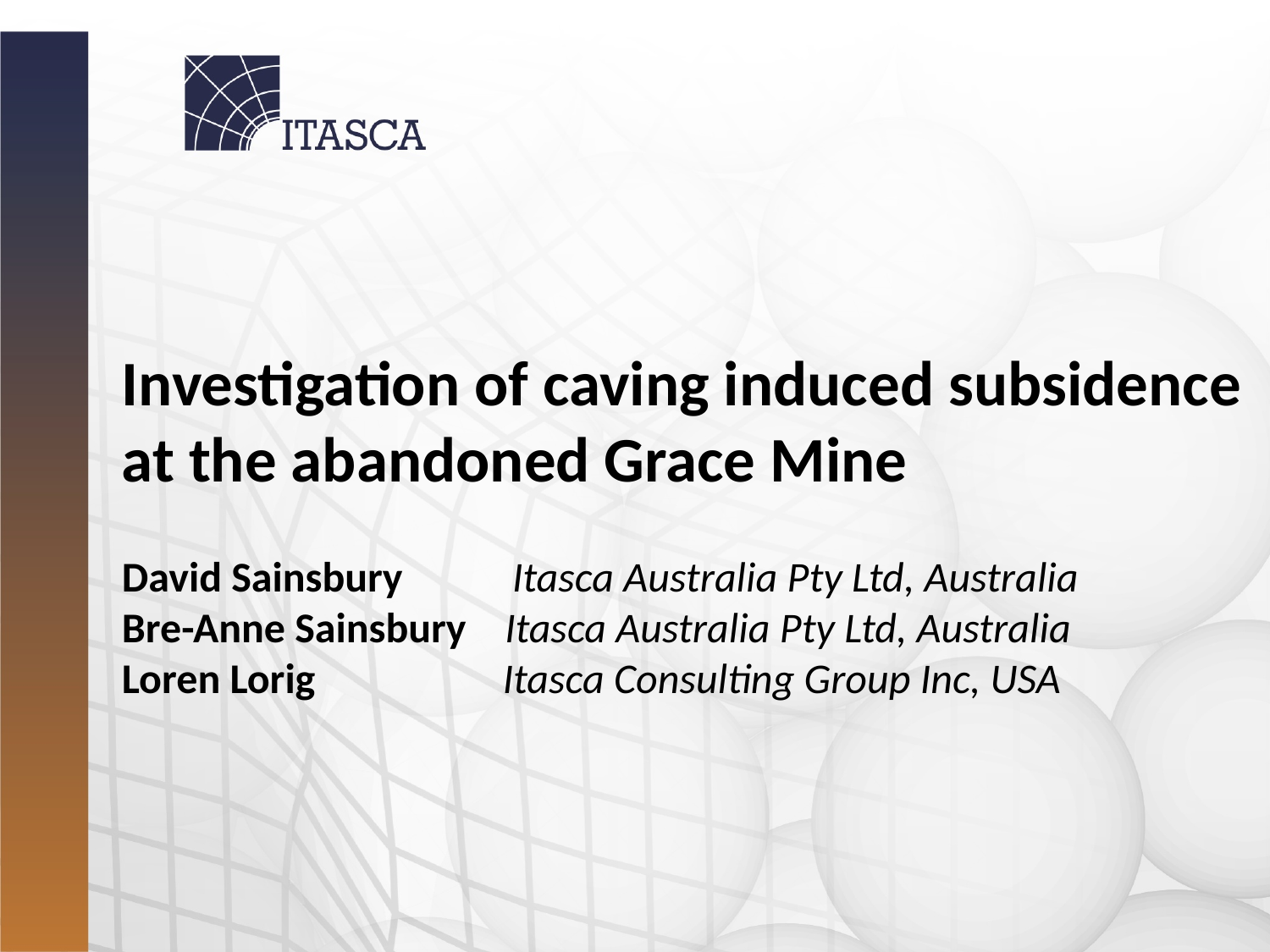

Investigation of caving induced subsidence at the abandoned Grace Mine

David Sainsbury  	 Itasca Australia Pty Ltd, Australia
Bre-Anne Sainsbury    Itasca Australia Pty Ltd, Australia
Loren Lorig     		Itasca Consulting Group Inc, USA